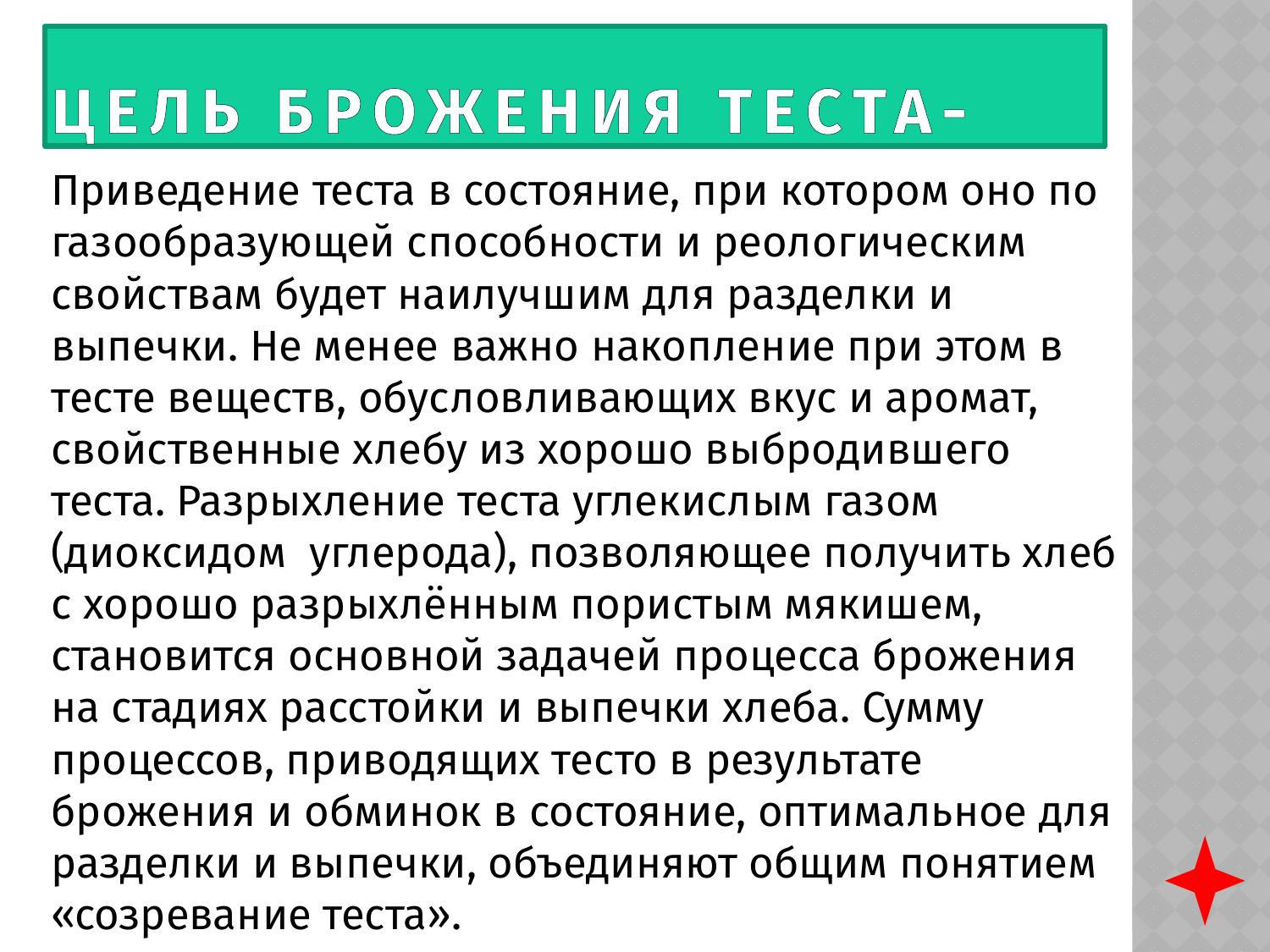

# ЦЕЛЬ БРОЖЕНИЯ теста-
	Приведение теста в состояние, при котором оно по газообразующей способности и реологическим свойствам будет наилучшим для разделки и выпечки. Не менее важно накопление при этом в тесте веществ, обусловливающих вкус и аромат, свойственные хлебу из хорошо выбродившего теста. Разрыхление теста углекислым газом (диоксидом  углерода), позволяющее получить хлеб с хорошо разрыхлённым пористым мякишем, становится основной задачей процесса брожения на стадиях расстойки и выпечки хлеба. Сумму процессов, приводящих тесто в результате брожения и обминок в состояние, оптимальное для разделки и выпечки, объединяют общим понятием «созревание теста».